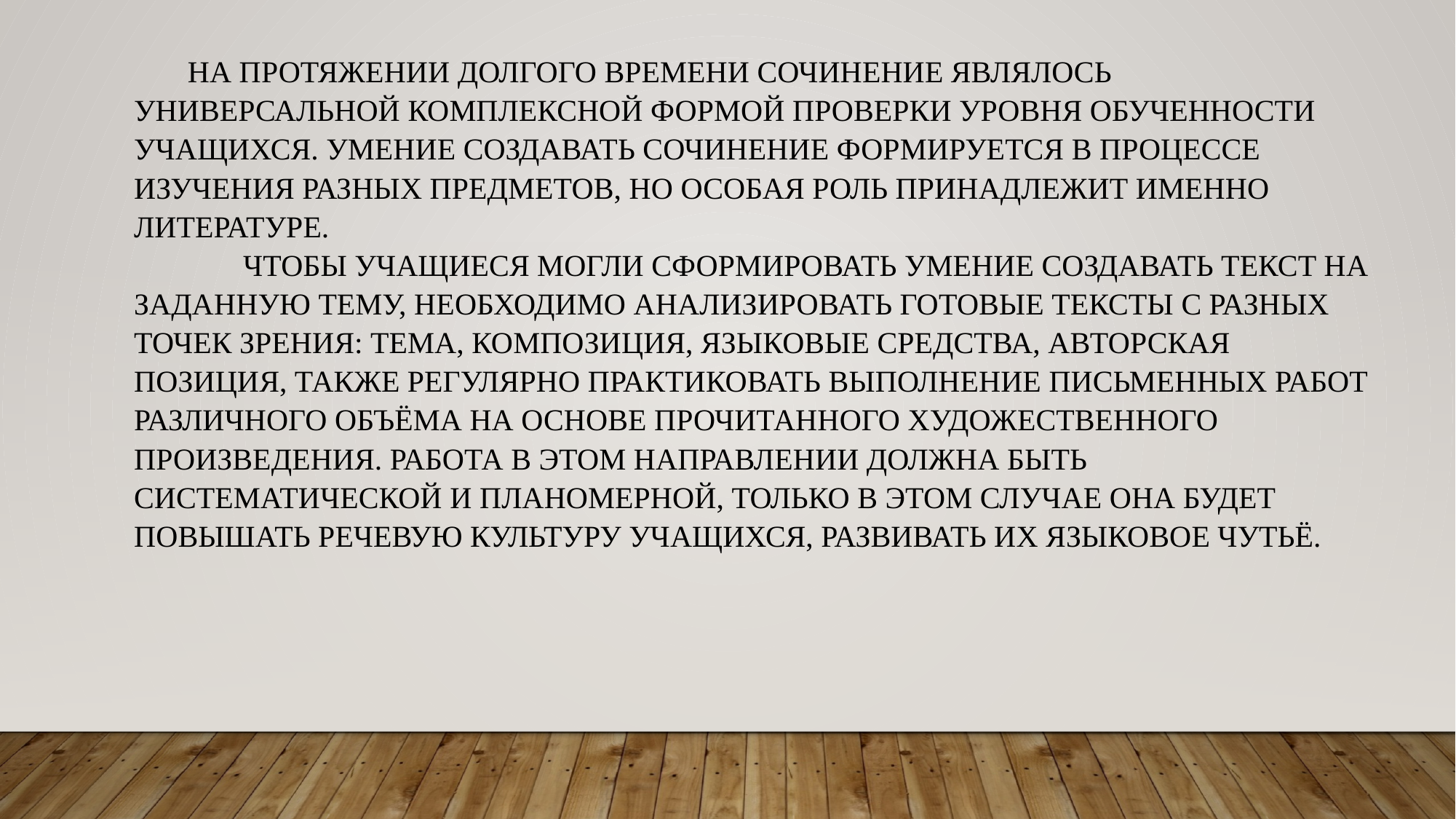

На протяжении долгого времени сочинение являлось универсальной комплексной формой проверки уровня обученности учащихся. Умение создавать сочинение формируется в процессе изучения разных предметов, но особая роль принадлежит именно литературе.
	Чтобы учащиеся могли сформировать умение создавать текст на заданную тему, необходимо анализировать готовые тексты с разных точек зрения: тема, композиция, языковые средства, авторская позиция, также регулярно практиковать выполнение письменных работ различного объёма на основе прочитанного художественного произведения. Работа в этом направлении должна быть систематической и планомерной, только в этом случае она будет повышать речевую культуру учащихся, развивать их языковое чутьё.